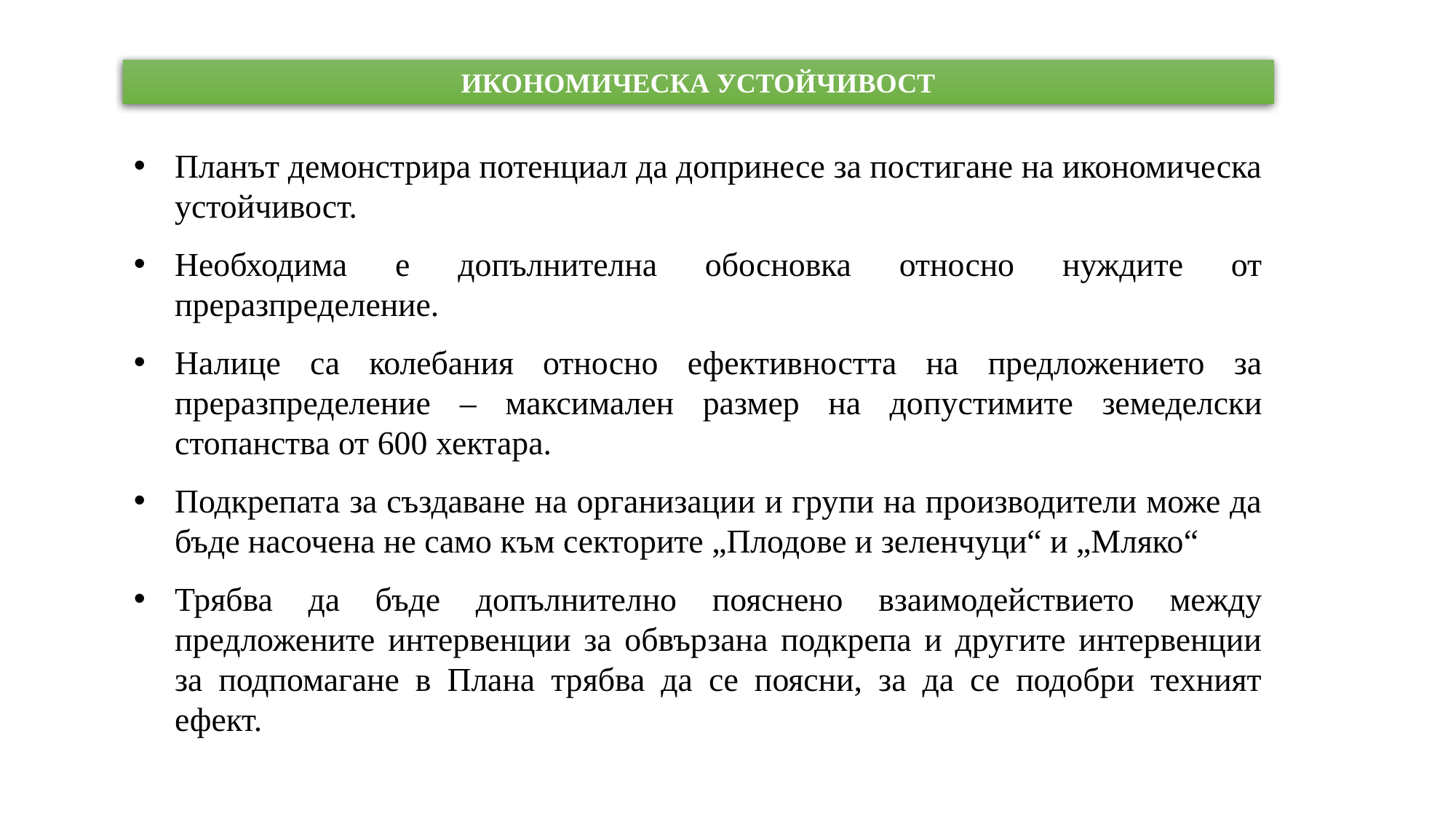

ИКОНОМИЧЕСКА УСТОЙЧИВОСТ
Планът демонстрира потенциал да допринесе за постигане на икономическа устойчивост.
Необходима е допълнителна обосновка относно нуждите от преразпределение.
Налице са колебания относно ефективността на предложението за преразпределение – максимален размер на допустимите земеделски стопанства от 600 хектара.
Подкрепата за създаване на организации и групи на производители може да бъде насочена не само към секторите „Плодове и зеленчуци“ и „Мляко“
Трябва да бъде допълнително пояснено взаимодействието между предложените интервенции за обвързана подкрепа и другите интервенции за подпомагане в Плана трябва да се поясни, за да се подобри техният ефект.